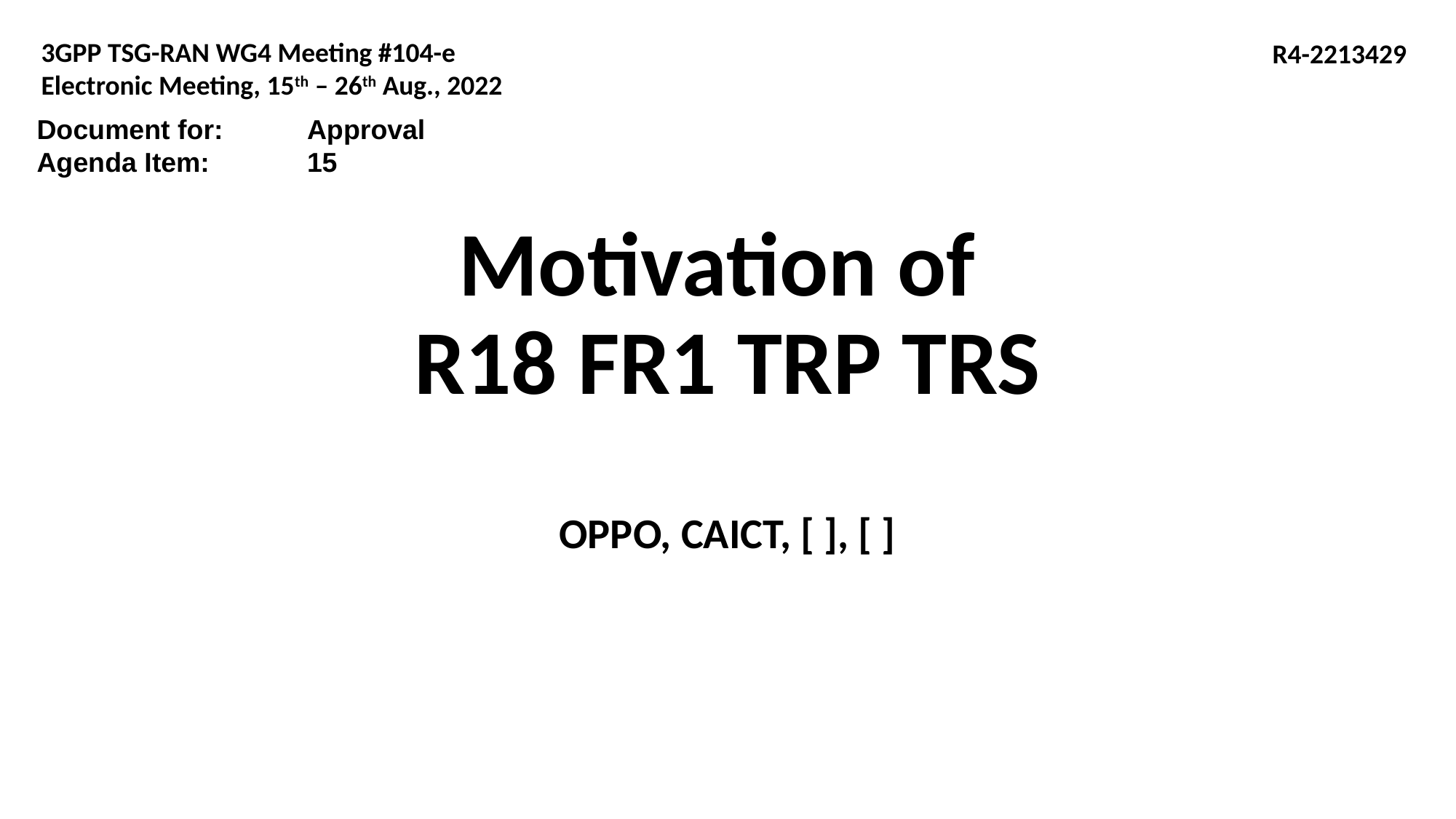

3GPP TSG-RAN WG4 Meeting #104-e
Electronic Meeting, 15th – 26th Aug., 2022
R4-2213429
Document for:	Approval
Agenda Item:	15
# Motivation of R18 FR1 TRP TRS
OPPO, CAICT, [ ], [ ]